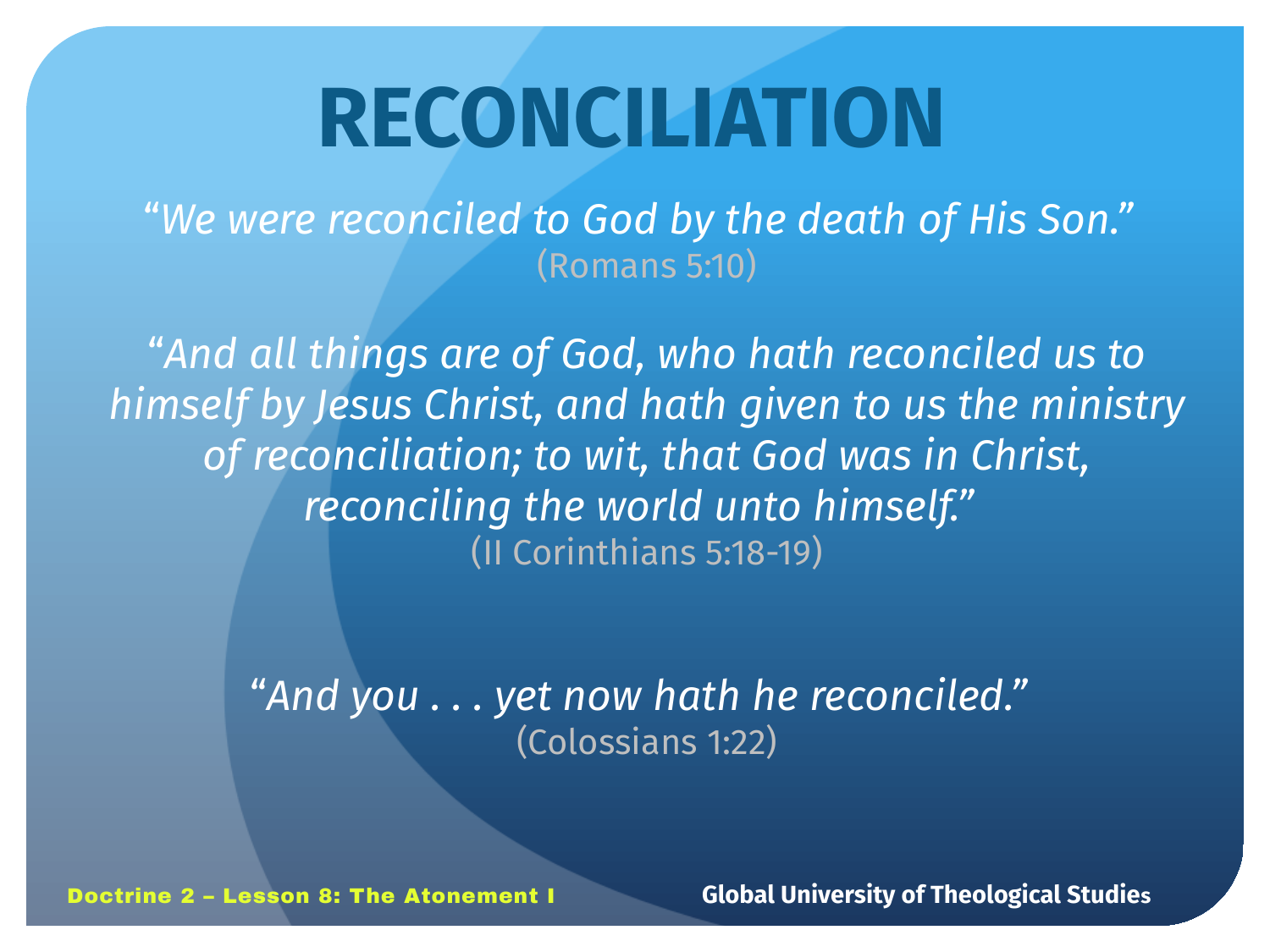

RECONCILIATION
“We were reconciled to God by the death of His Son.”
(Romans 5:10)
“And all things are of God, who hath reconciled us to himself by Jesus Christ, and hath given to us the ministry of reconciliation; to wit, that God was in Christ, reconciling the world unto himself.”
(II Corinthians 5:18-19)
“And you . . . yet now hath he reconciled.”
(Colossians 1:22)
Doctrine 2 – Lesson 8: The Atonement I		Global University of Theological Studies